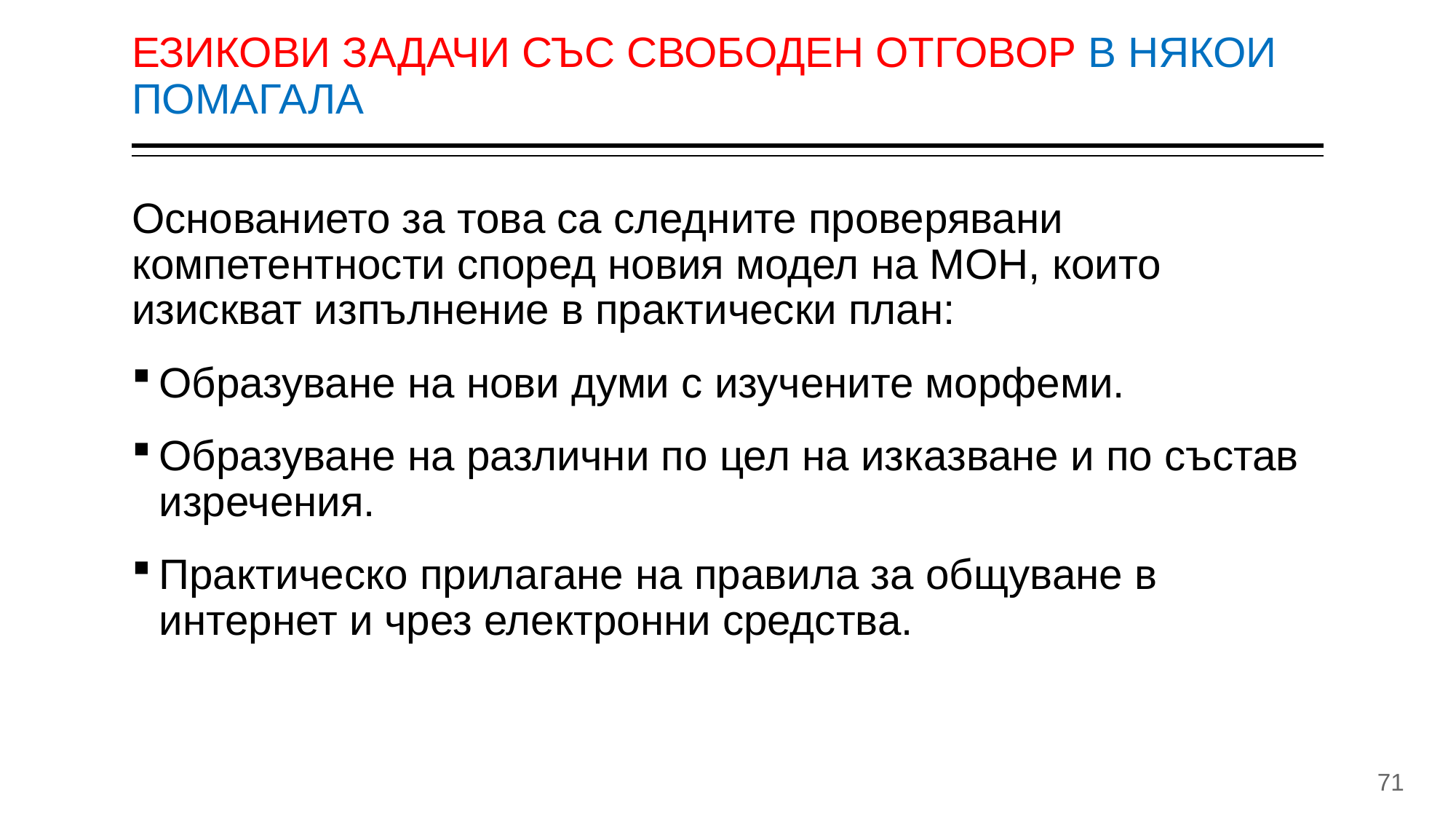

# ЕЗИКОВИ ЗАДАЧИ СЪС СВОБОДЕН ОТГОВОР В НЯКОИ ПОМАГАЛА
Основанието за това са следните проверявани компетентности според новия модел на МОН, които изискват изпълнение в практически план:
Образуване на нови думи с изучените морфеми.
Образуване на различни по цел на изказване и по състав изречения.
Практическо прилагане на правила за общуване в интернет и чрез електронни средства.
71